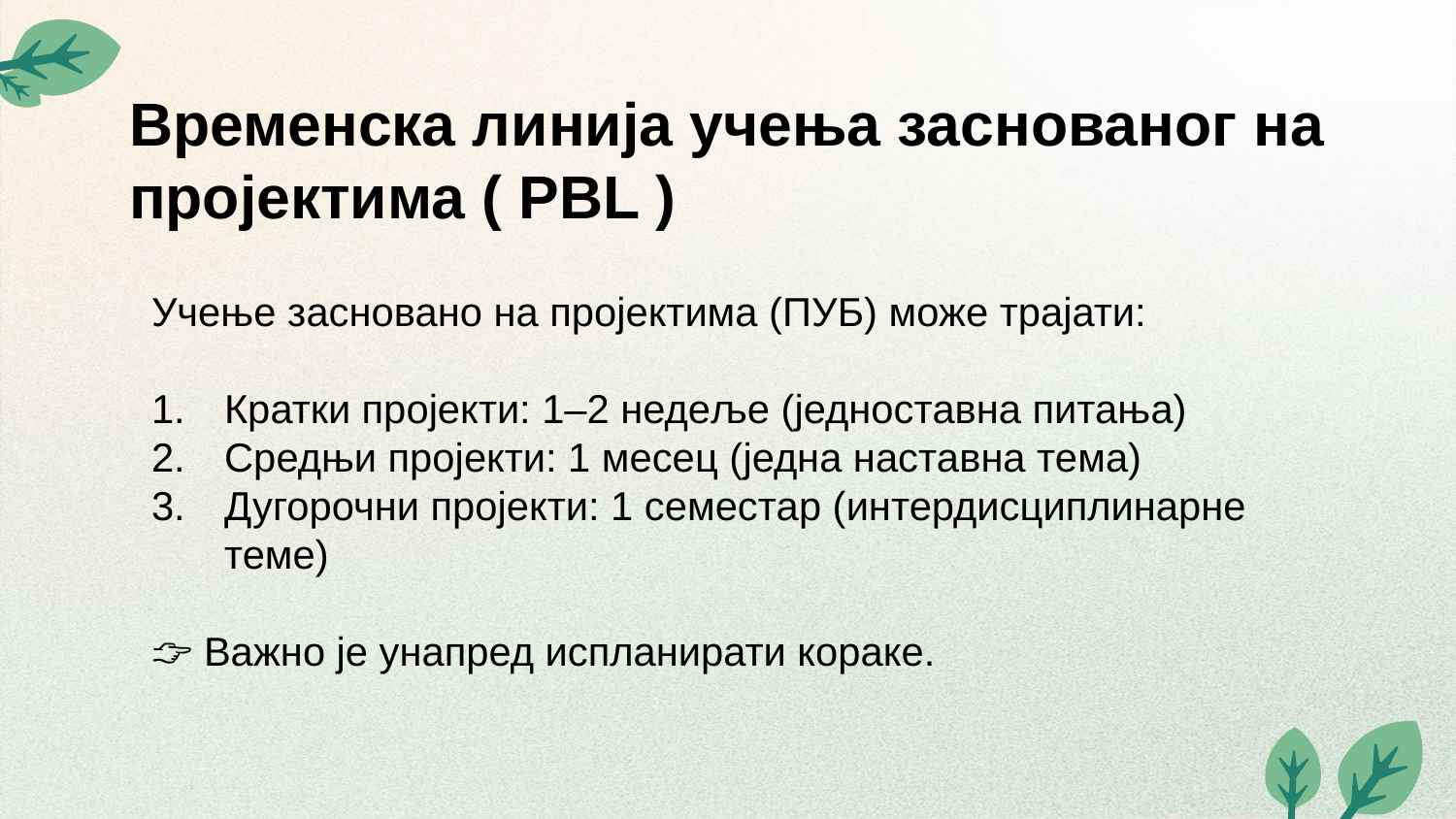

# Временска линија учења заснованог на пројектима ( PBL )
Учење засновано на пројектима (ПУБ) може трајати:

Кратки пројекти: 1–2 недеље (једноставна питања)
Средњи пројекти: 1 месец (једна наставна тема)
Дугорочни пројекти: 1 семестар (интердисциплинарне теме)

👉 Важно је унапред испланирати кораке.